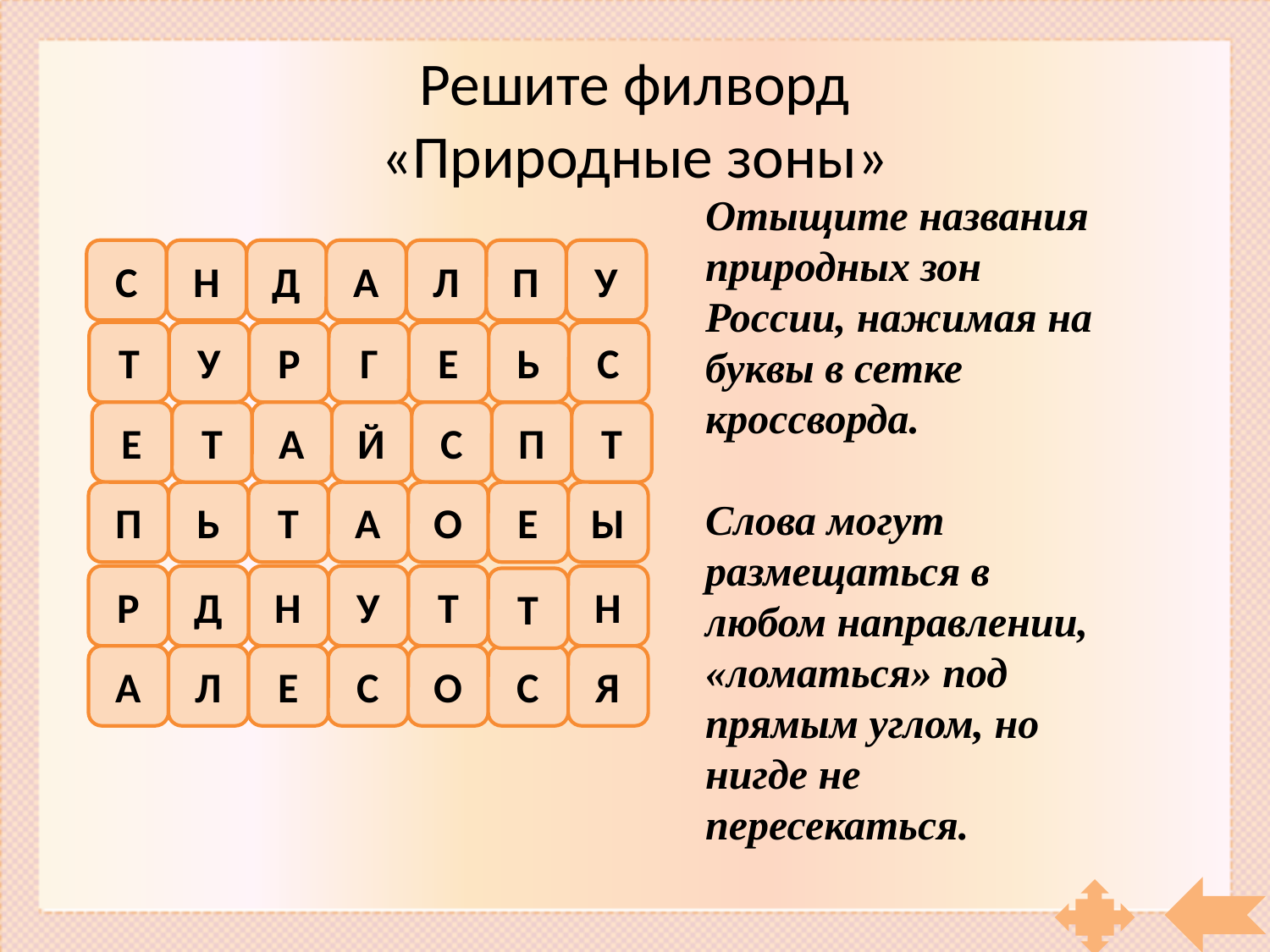

# Решите филворд «Природные зоны»
Отыщите названия природных зон России, нажимая на буквы в сетке кроссворда.

Слова могут  размещаться в любом направлении, «ломаться» под прямым углом, но нигде не пересекаться.
С
Н
Д
А
Л
П
У
Т
У
Р
Г
Е
Ь
С
Е
Т
А
Й
С
П
Т
П
Ь
Т
А
О
Е
Ы
Р
Д
Н
У
Т
Н
Т
А
Л
Е
С
О
С
Я